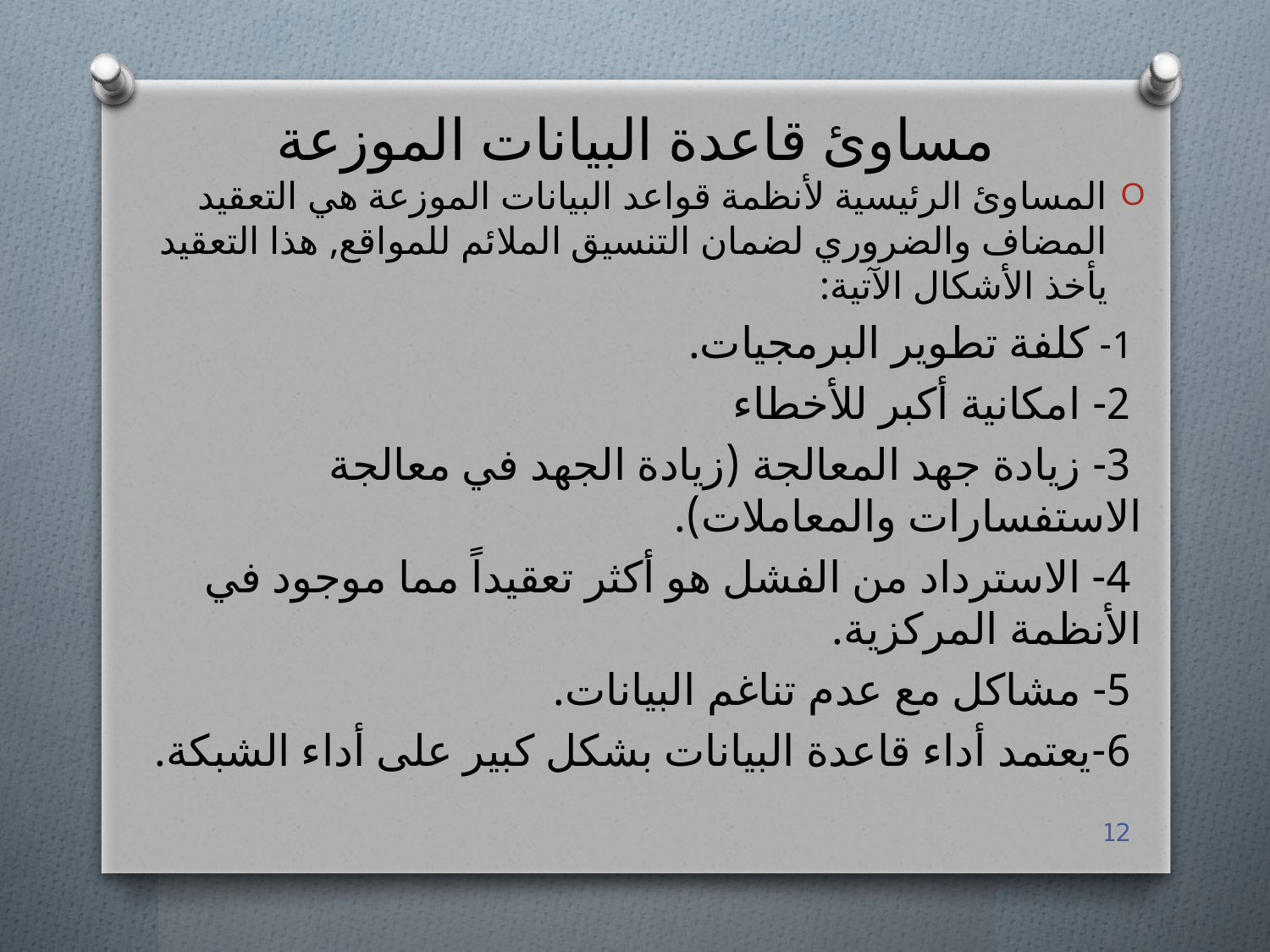

# مساوئ قاعدة البيانات الموزعة
المساوئ الرئيسية لأنظمة قواعد البيانات الموزعة هي التعقيد المضاف والضروري لضمان التنسيق الملائم للمواقع, هذا التعقيد يأخذ الأشكال الآتية:
 1- كلفة تطوير البرمجيات.
 2- امكانية أكبر للأخطاء
 3- زيادة جهد المعالجة (زيادة الجهد في معالجة الاستفسارات والمعاملات).
 4- الاسترداد من الفشل هو أكثر تعقيداً مما موجود في الأنظمة المركزية.
 5- مشاكل مع عدم تناغم البيانات.
 6-يعتمد أداء قاعدة البيانات بشكل كبير على أداء الشبكة.

12